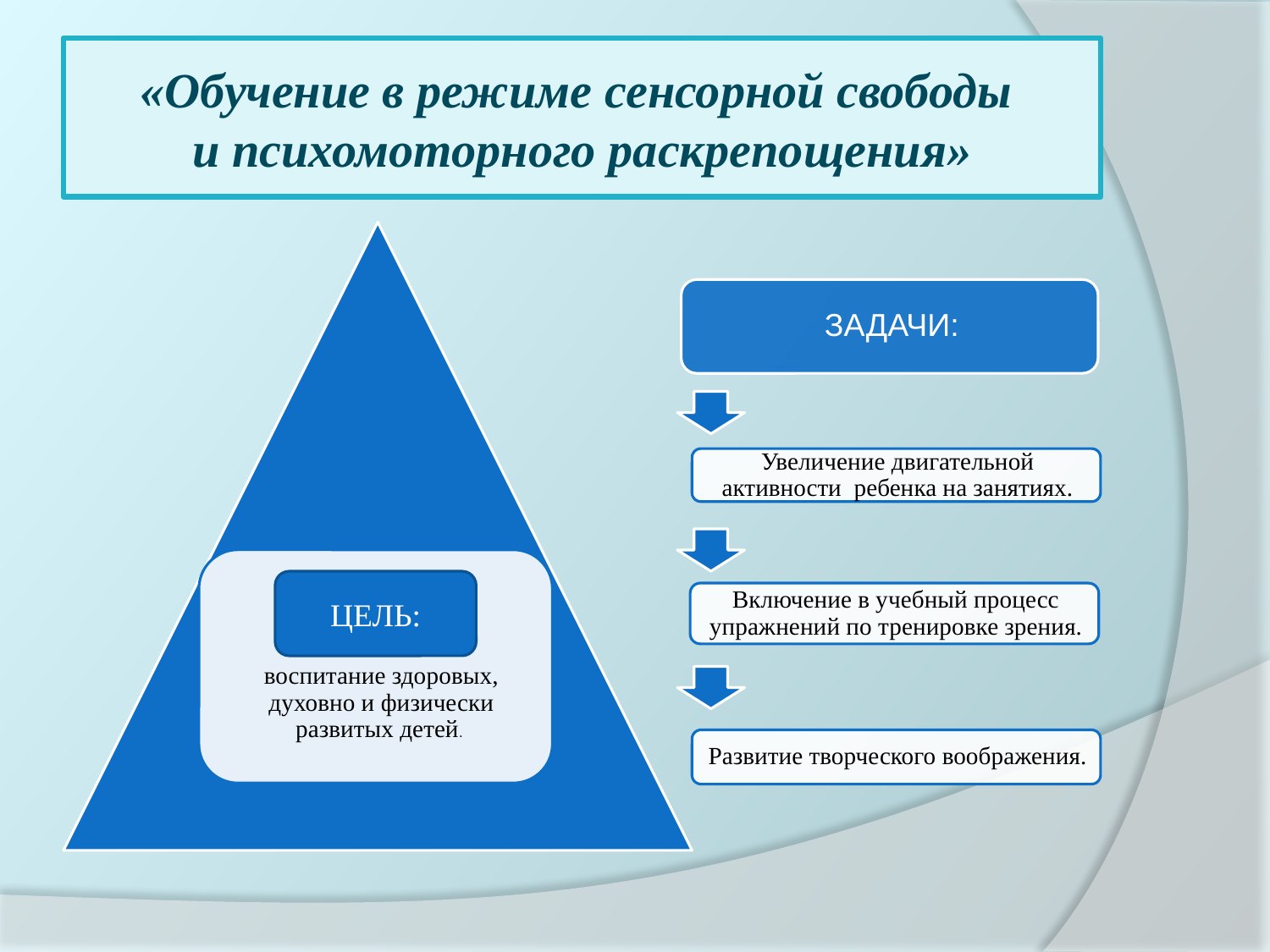

# «Обучение в режиме сенсорной свободы и психомоторного раскрепощения»

воспитание здоровых, духовно и физически развитых детей.
Увеличение двигательной активности  ребенка на занятиях.
Включение в учебный процесс упражнений по тренировке зрения.
Развитие творческого воображения.
ЗАДАЧИ:

ЦЕЛЬ: